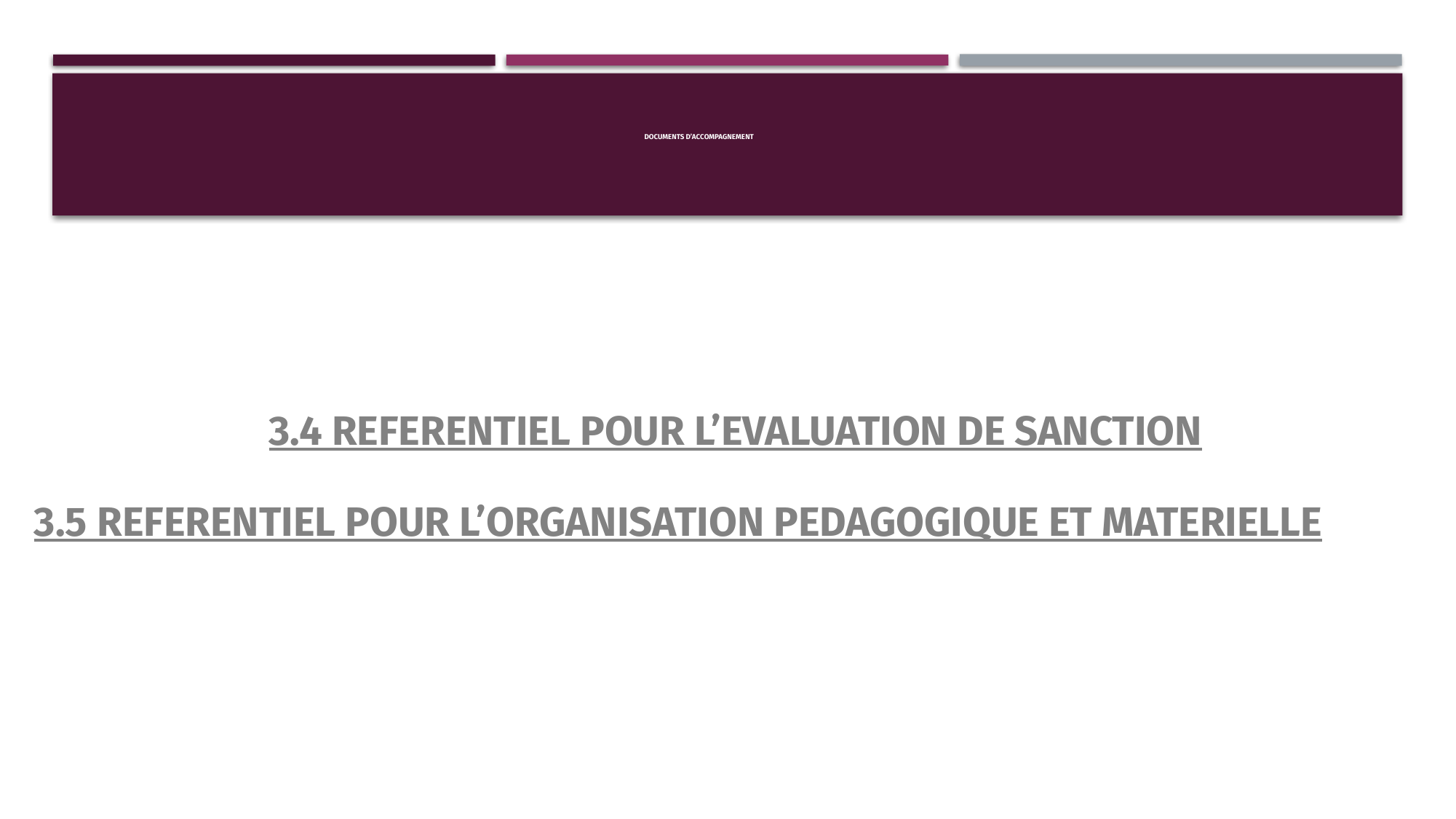

# DOCUMENTS D’ACCOMPAGNEMENT

3.4 REFERENTIEL POUR L’EVALUATION DE SANCTION
3.5 REFERENTIEL POUR L’ORGANISATION PEDAGOGIQUE ET MATERIELLE